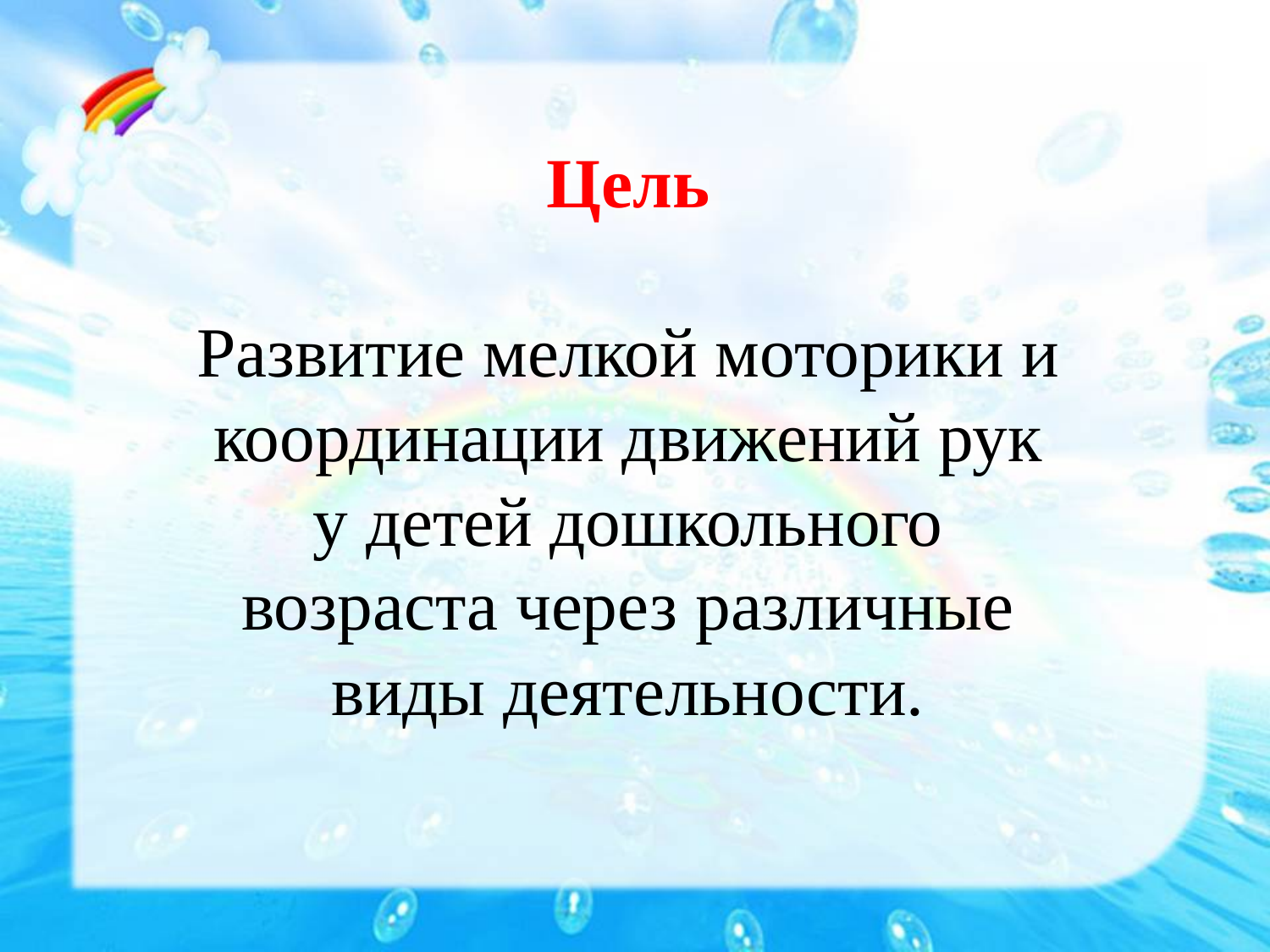

Цель
Развитие мелкой моторики и координации движений рук у детей дошкольного возраста через различные виды деятельности.